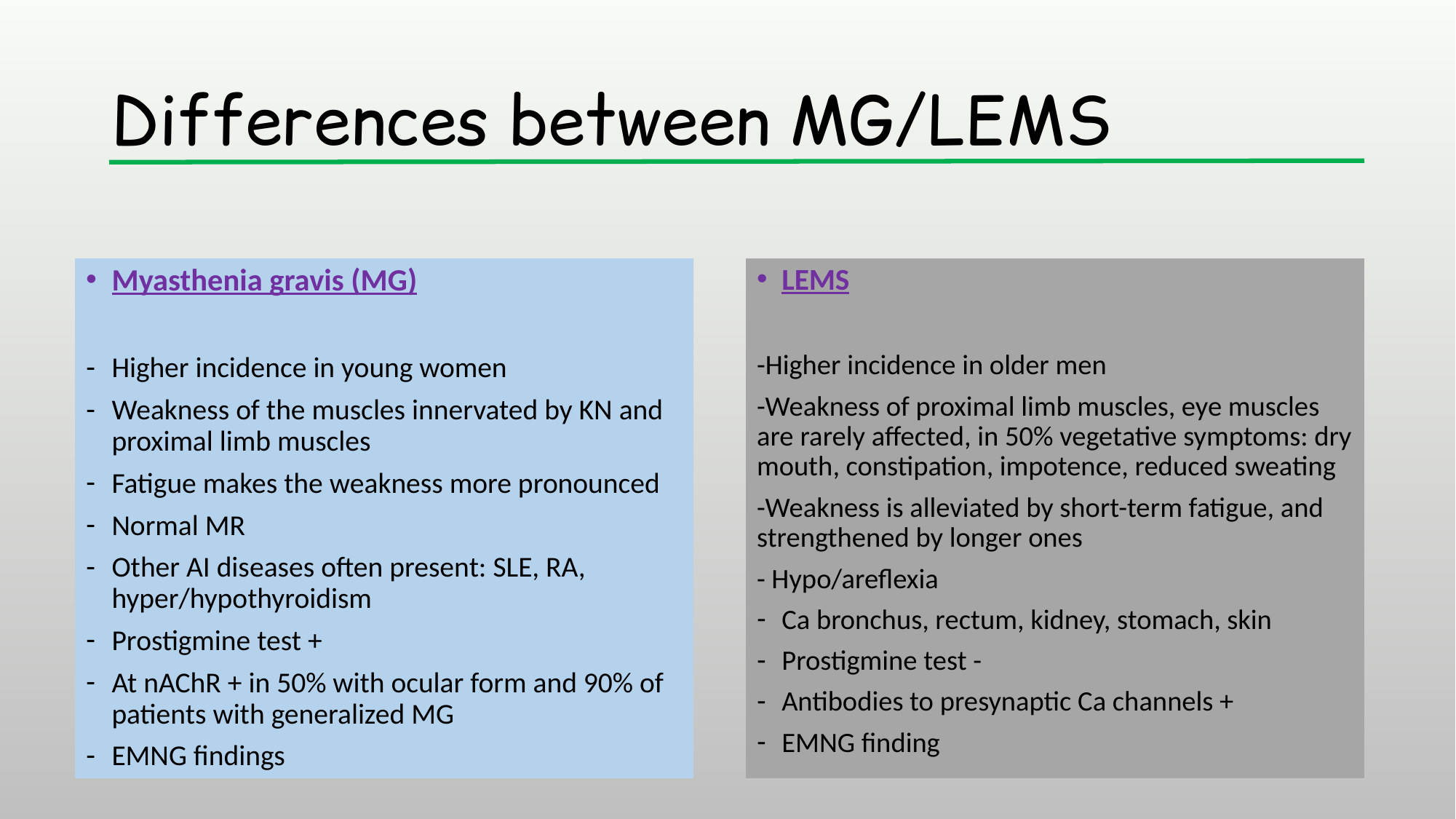

# Differences between MG/LEMS
Myasthenia gravis (МG)

Higher incidence in young women
Weakness of the muscles innervated by KN and proximal limb muscles
Fatigue makes the weakness more pronounced
Normal MR
Other AI diseases often present: SLE, RA, hyper/hypothyroidism
Prostigmine test +
At nAChR + in 50% with ocular form and 90% of patients with generalized MG
EMNG findings
LEMS

-Higher incidence in older men
-Weakness of proximal limb muscles, eye muscles are rarely affected, in 50% vegetative symptoms: dry mouth, constipation, impotence, reduced sweating
-Weakness is alleviated by short-term fatigue, and strengthened by longer ones
- Hypo/areflexia
Ca bronchus, rectum, kidney, stomach, skin
Prostigmine test -
Antibodies to presynaptic Ca channels +
EMNG finding